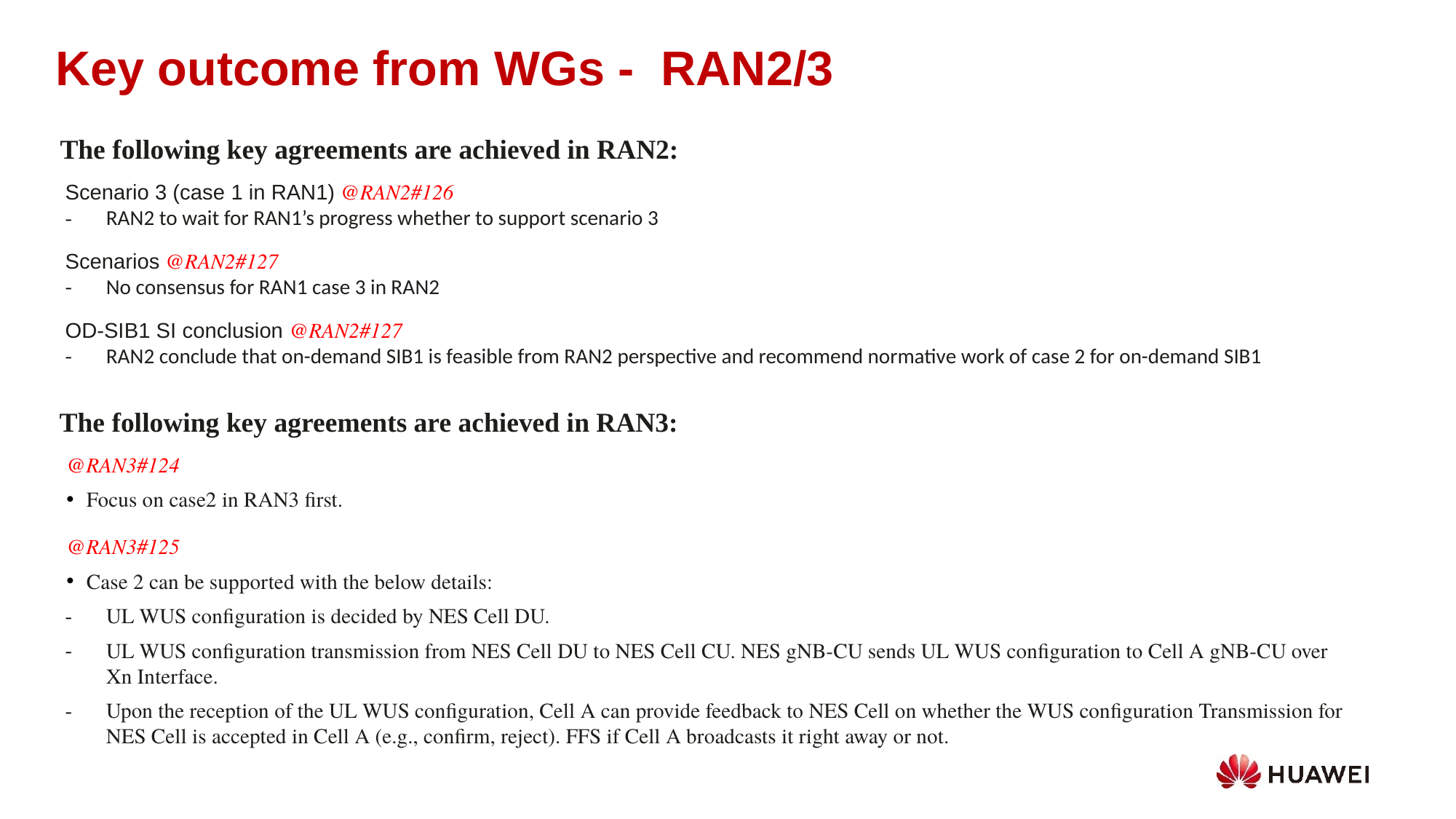

Key outcome from WGs -  RAN2/3

The following key agreements are achieved in RAN2:
Scenario 3 (case 1 in RAN1) @RAN2#126
RAN2 to wait for RAN1’s progress whether to support scenario 3
Scenarios @RAN2#127
No consensus for RAN1 case 3 in RAN2
OD-SIB1 SI conclusion @RAN2#127
RAN2 conclude that on-demand SIB1 is feasible from RAN2 perspective and recommend normative work of case 2 for on-demand SIB1

@RAN3#124
Focus on case2 in RAN3 first.
@RAN3#125
Case 2 can be supported with the below details:
UL WUS configuration is decided by NES Cell DU.
UL WUS configuration transmission from NES Cell DU to NES Cell CU. NES gNB-CU sends UL WUS configuration to Cell A gNB-CU over Xn Interface.
Upon the reception of the UL WUS configuration, Cell A can provide feedback to NES Cell on whether the WUS configuration Transmission for NES Cell is accepted in Cell A (e.g., confirm, reject). FFS if Cell A broadcasts it right away or not.
The following key agreements are achieved in RAN3: